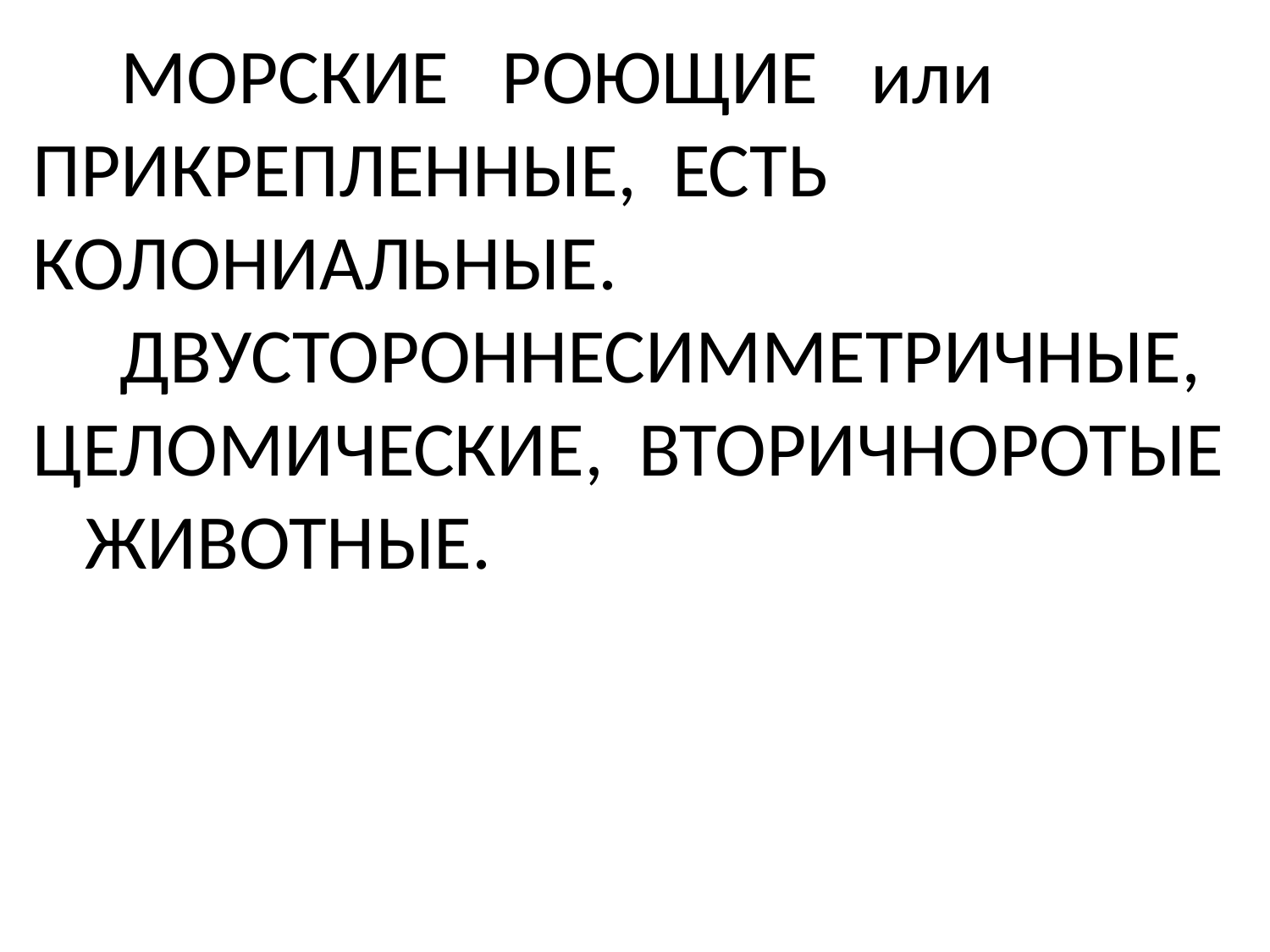

# МОРСКИЕ   РОЮЩИЕ   или ПРИКРЕПЛЕННЫЕ,  ЕСТЬ  КОЛОНИАЛЬНЫЕ. ДВУСТОРОННЕСИММЕТРИЧНЫЕ, ЦЕЛОМИЧЕСКИЕ,  ВТОРИЧНОРОТЫЕ    ЖИВОТНЫЕ.